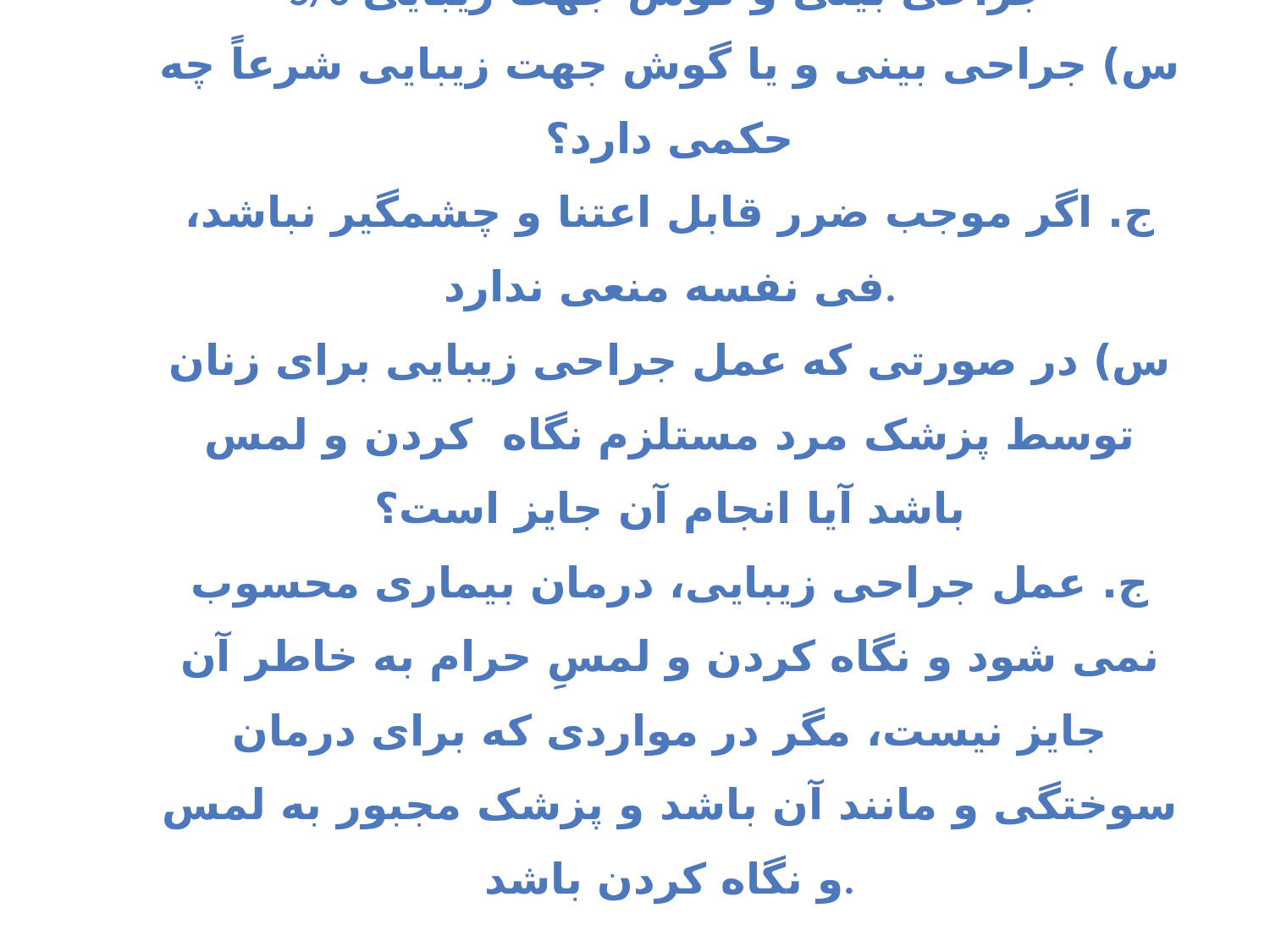

5/6-جراحی بینی و گوش جهت زیبایی
س) جراحی بینی و یا گوش جهت زیبایی شرعاً چه حکمی دارد؟
ج. اگر موجب ضرر قابل اعتنا و چشمگیر نباشد، فی نفسه منعی ندارد.
س) در صورتی که عمل جراحی زیبایی برای زنان توسط پزشک مرد مستلزم نگاه  کردن و لمس باشد آیا انجام آن جایز است؟
ج. عمل جراحی زیبایی، درمان بیماری محسوب نمی شود و نگاه کردن و لمسِ حرام به خاطر آن جایز نیست، مگر در مواردی که برای درمان سوختگی و مانند آن باشد و پزشک مجبور به لمس و نگاه کردن باشد.